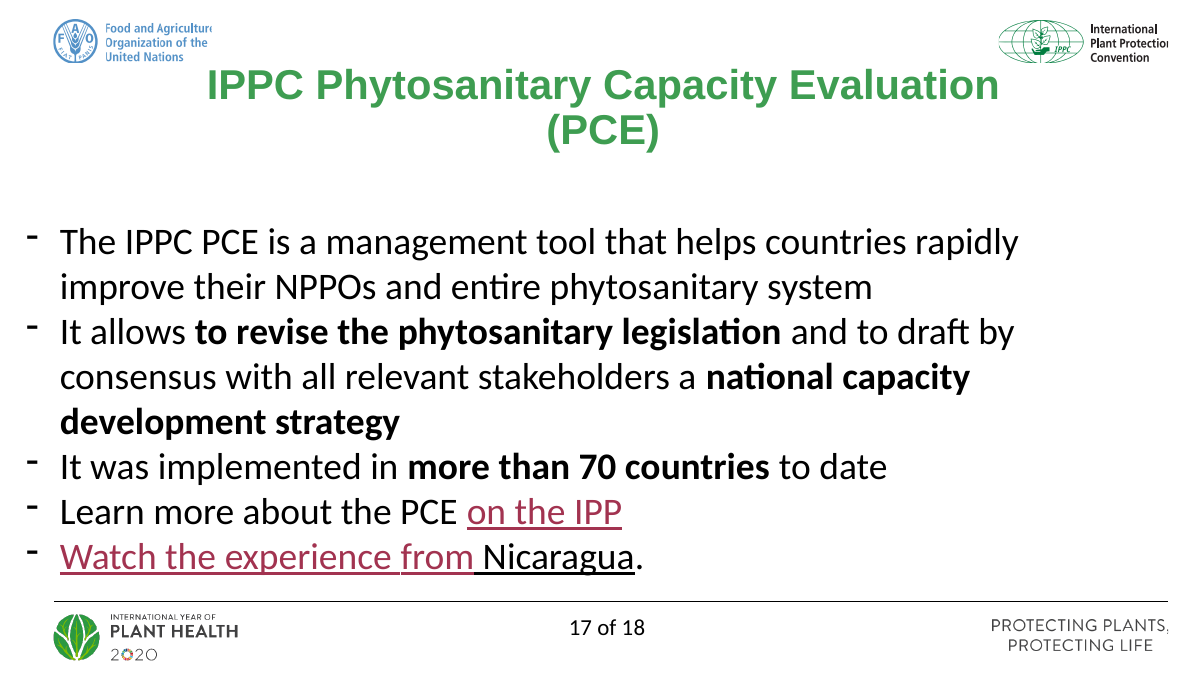

IPPC Phytosanitary Capacity Evaluation (PCE)

The IPPC PCE is a management tool that helps countries rapidly improve their NPPOs and entire phytosanitary system
It allows to revise the phytosanitary legislation and to draft by consensus with all relevant stakeholders a national capacity development strategy
It was implemented in more than 70 countries to date
Learn more about the PCE on the IPP
Watch the experience from Nicaragua.
17 of 18